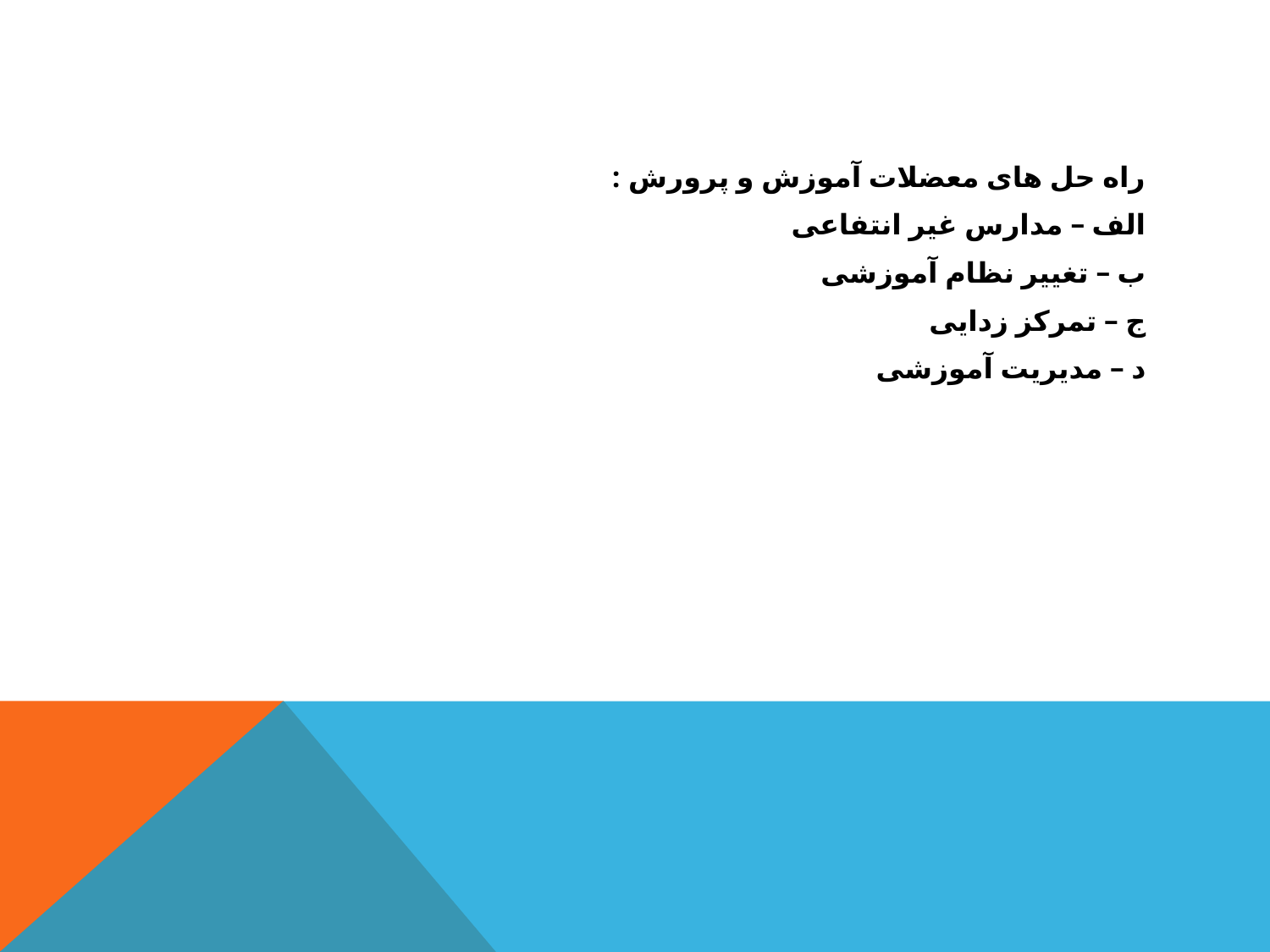

راه حل های معضلات آموزش و پرورش :
الف – مدارس غیر انتفاعی
ب – تغییر نظام آموزشی
ج – تمرکز زدایی
د – مدیریت آموزشی